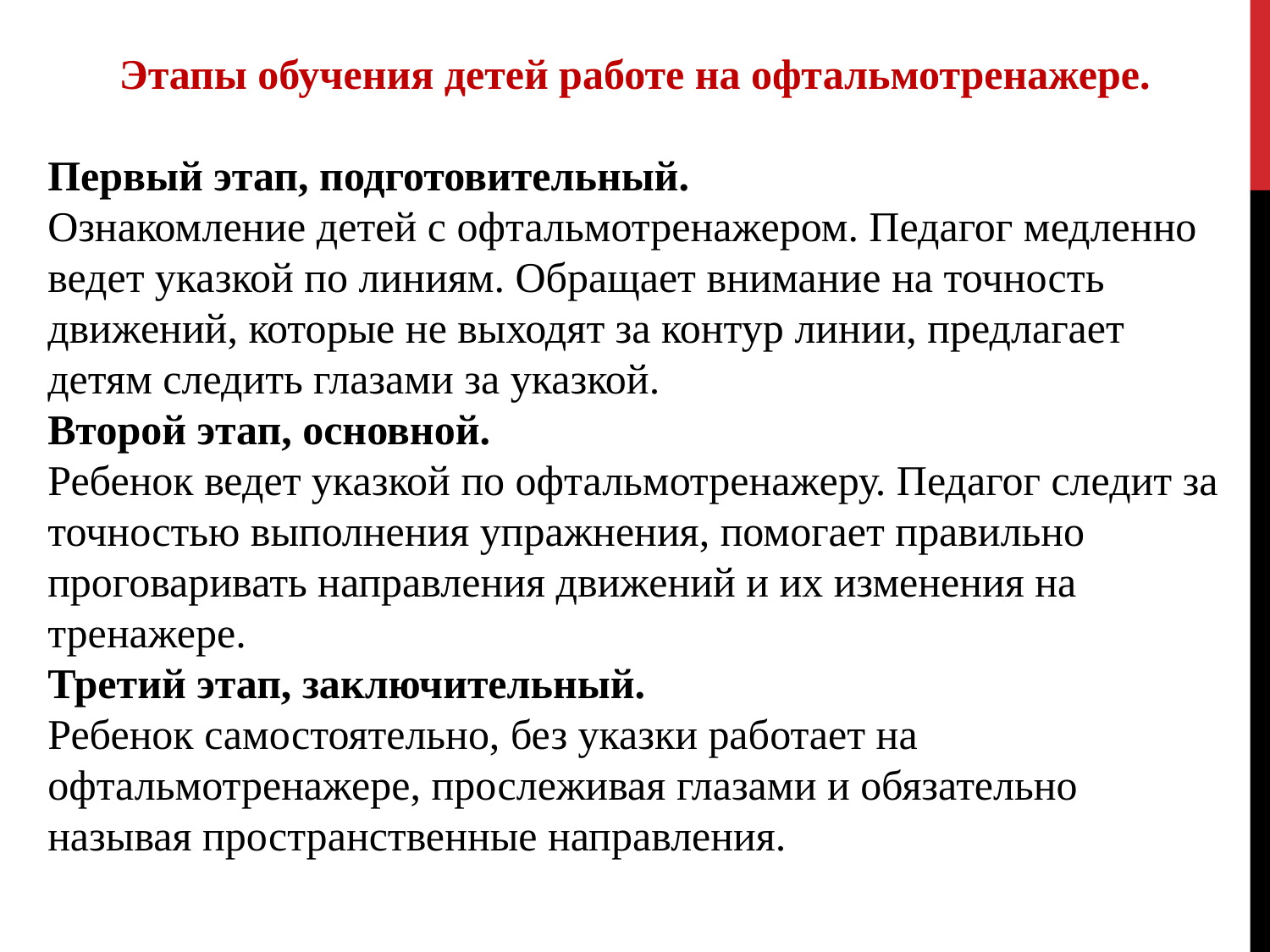

Этапы обучения детей работе на офтальмотренажере.

Первый этап, подготовительный.
Ознакомление детей с офтальмотренажером. Педагог медленно ведет указкой по линиям. Обращает внимание на точность движений, которые не выходят за контур линии, предлагает детям следить глазами за указкой.
Второй этап, основной.
Ребенок ведет указкой по офтальмотренажеру. Педагог следит за точностью выполнения упражнения, помогает правильно проговаривать направления движений и их изменения на тренажере.
Третий этап, заключительный.
Ребенок самостоятельно, без указки работает на офтальмотренажере, прослеживая глазами и обязательно называя пространственные направления.